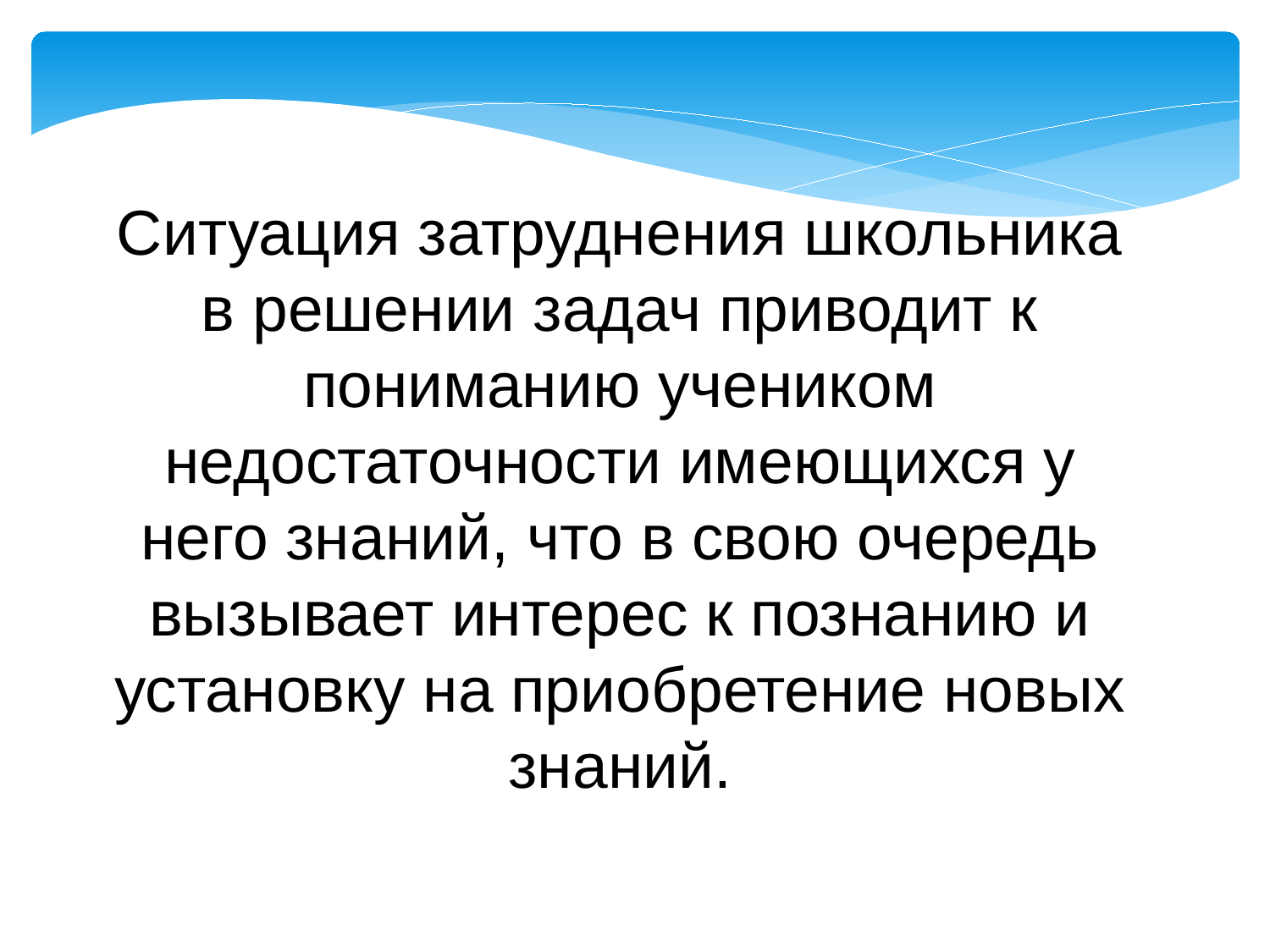

Ситуация затруднения школьника в решении задач приводит к пониманию учеником недостаточности имеющихся у него знаний, что в свою очередь вызывает интерес к познанию и установку на приобретение новых знаний.